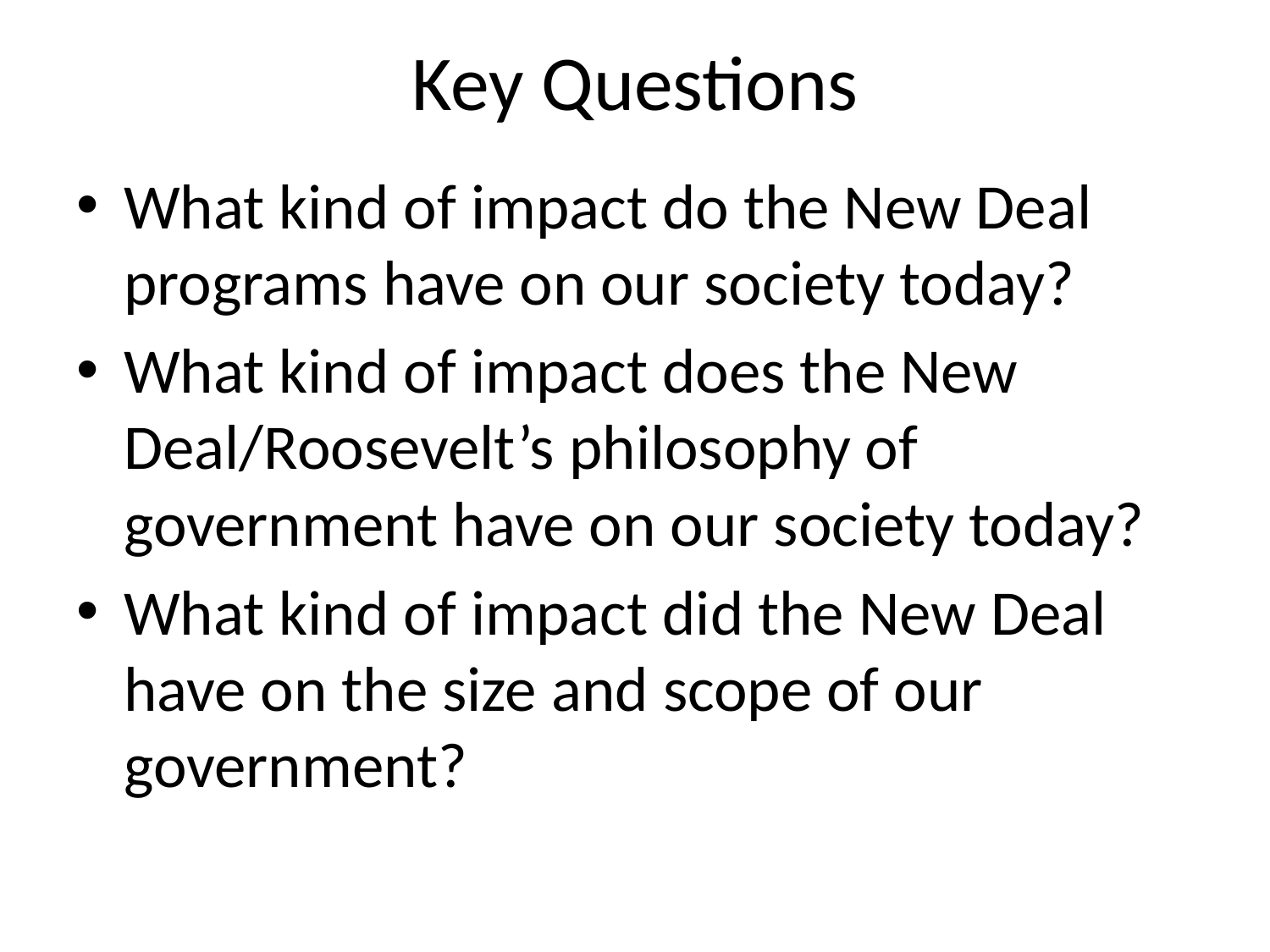

# Key Questions
What kind of impact do the New Deal programs have on our society today?
What kind of impact does the New Deal/Roosevelt’s philosophy of government have on our society today?
What kind of impact did the New Deal have on the size and scope of our government?